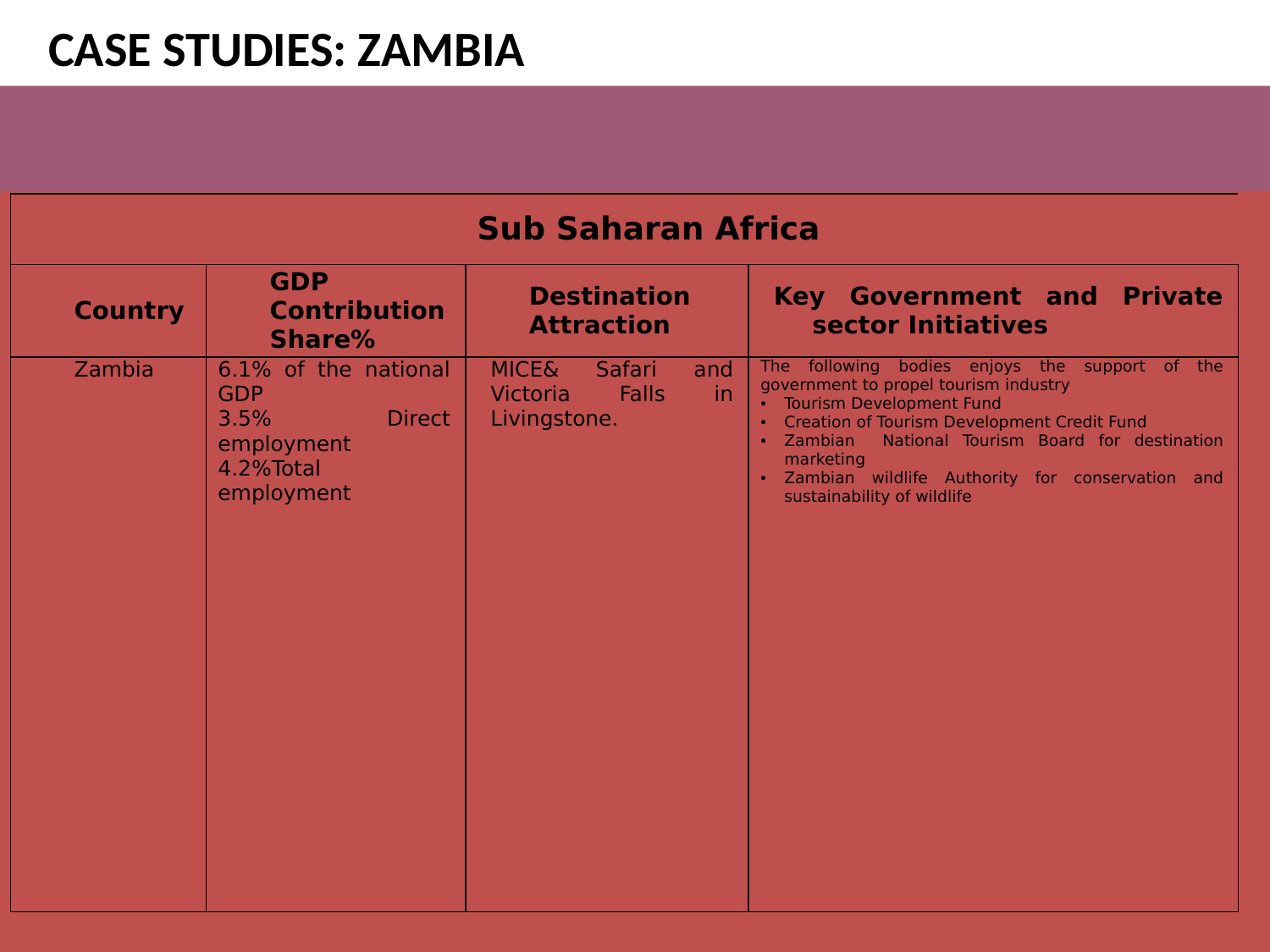

CASE STUDIES: ZAMBIA
| Sub Saharan Africa |  |  |  |
| --- | --- | --- | --- |
| Country | GDP Contribution Share% | Destination Attraction | Key Government and Private sector Initiatives |
| Zambia | 6.1% of the national GDP 3.5% Direct employment 4.2%Total employment | MICE& Safari and Victoria Falls in Livingstone. | The following bodies enjoys the support of the government to propel tourism industry Tourism Development Fund Creation of Tourism Development Credit Fund Zambian National Tourism Board for destination marketing Zambian wildlife Authority for conservation and sustainability of wildlife |